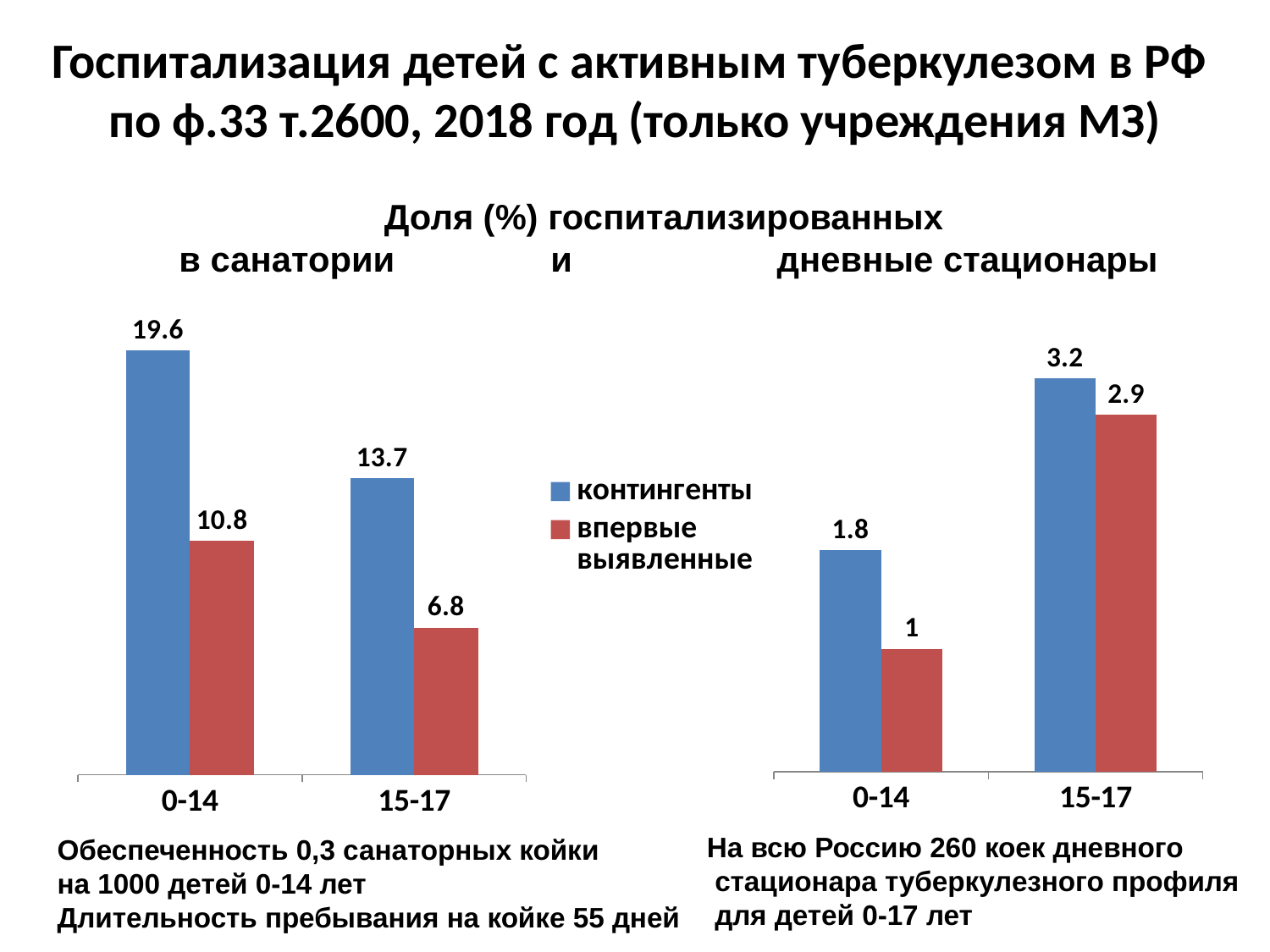

# Госпитализация детей с активным туберкулезом в РФ по ф.33 т.2600, 2018 год (только учреждения МЗ)
Доля (%) госпитализированных
 в санатории                и                     дневные стационары

### Chart

| Category | контингенты | впервые выявленные |
|---|---|---|
| 0-14 | 19.6 | 10.8 |
| 15-17 | 13.7 | 6.8 |

### Chart

| Category | контингенты | впервые выявленные |
|---|---|---|
| 0-14 | 1.8 | 1.0 |
| 15-17 | 3.2 | 2.9 |
На всю Россию 260 коек дневного
 стационара туберкулезного профиля
 для детей 0-17 лет
Обеспеченность 0,3 санаторных койки
на 1000 детей 0-14 лет
Длительность пребывания на койке 55 дней